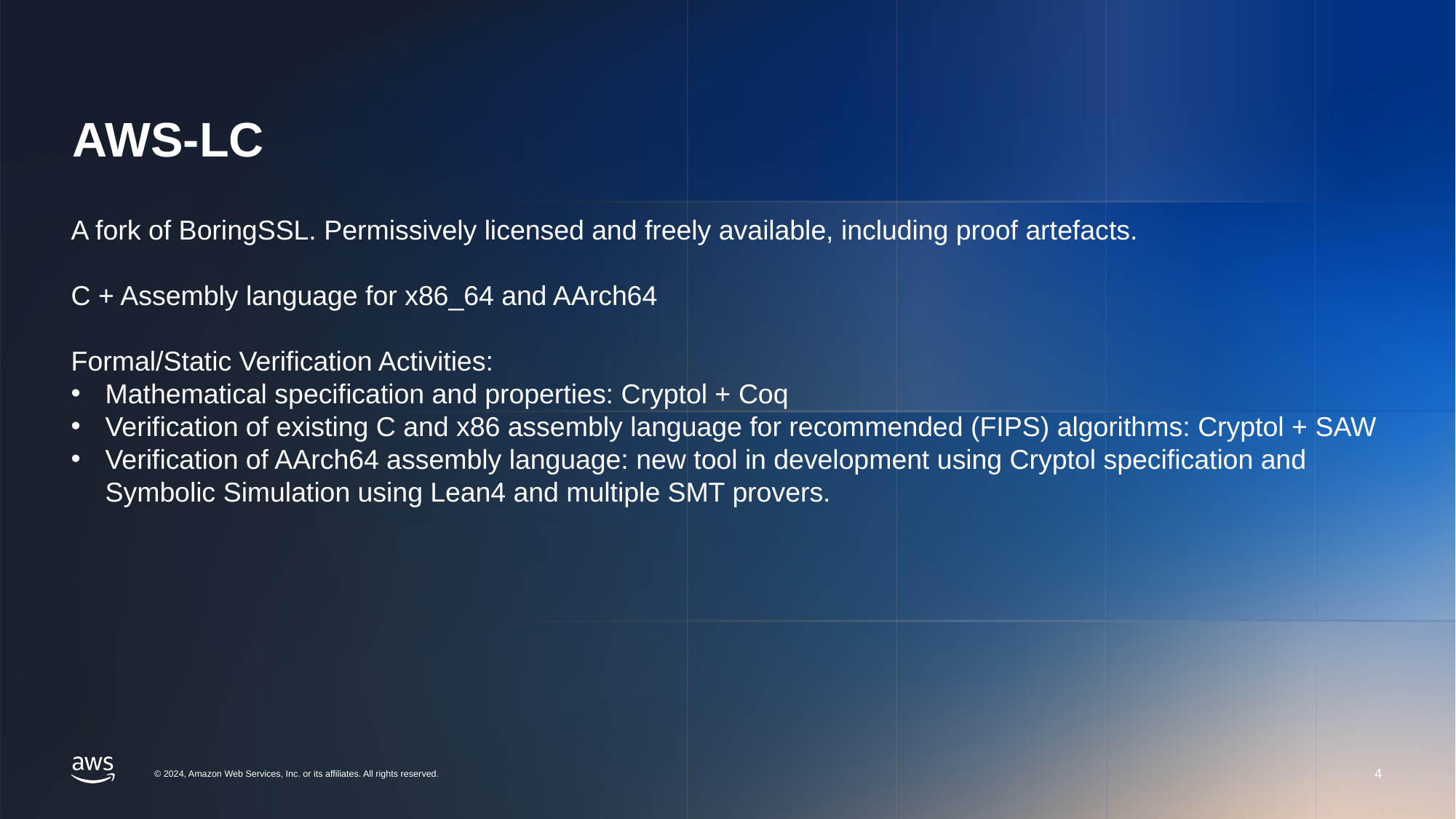

# AWS-LC
A fork of BoringSSL. Permissively licensed and freely available, including proof artefacts.

C + Assembly language for x86_64 and AArch64

Formal/Static Verification Activities:
Mathematical specification and properties: Cryptol + Coq
Verification of existing C and x86 assembly language for recommended (FIPS) algorithms: Cryptol + SAW
Verification of AArch64 assembly language: new tool in development using Cryptol specification and Symbolic Simulation using Lean4 and multiple SMT provers.
4